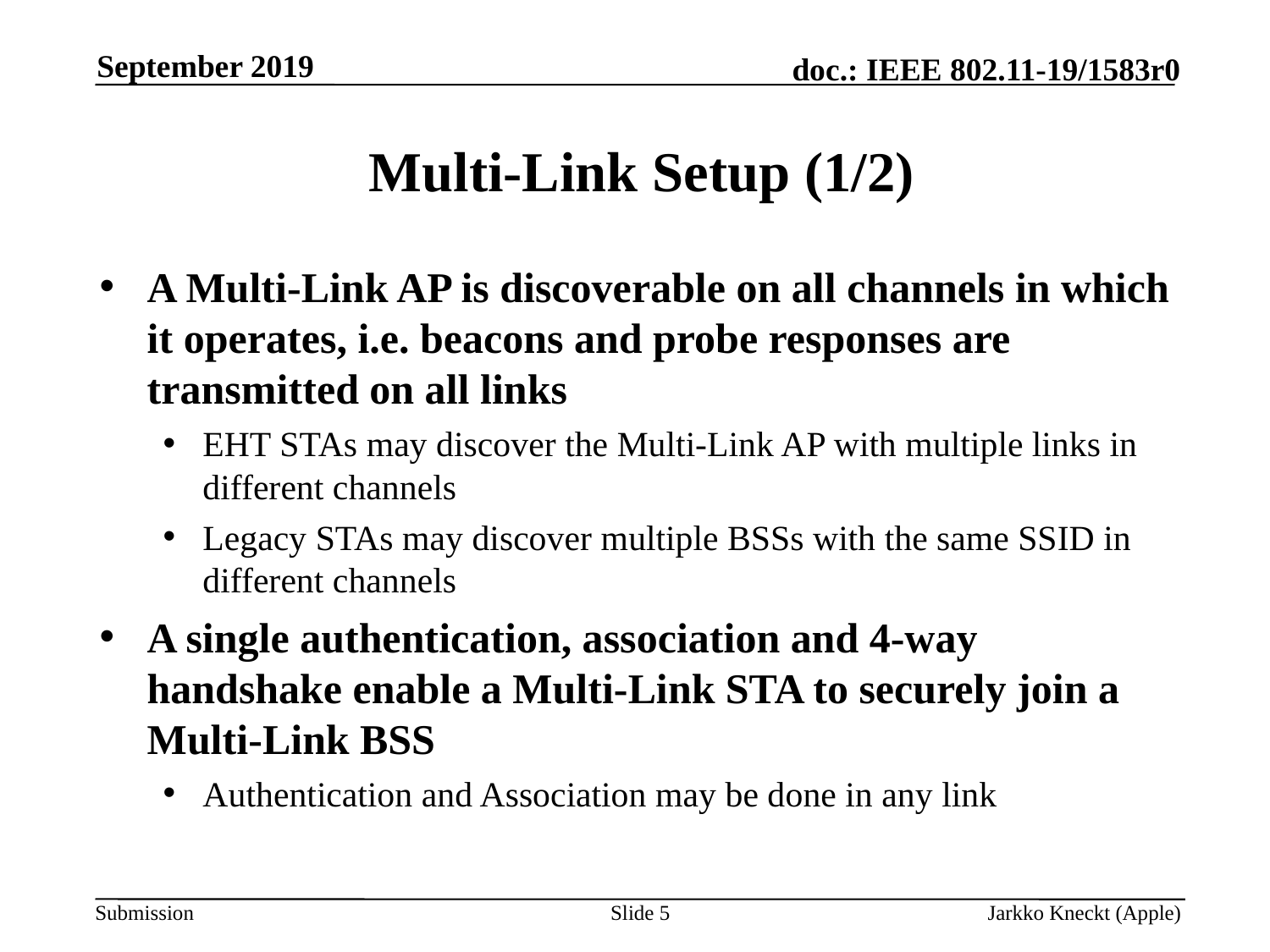

September 2019
# Multi-Link Setup (1/2)
A Multi-Link AP is discoverable on all channels in which it operates, i.e. beacons and probe responses are transmitted on all links
EHT STAs may discover the Multi-Link AP with multiple links in different channels
Legacy STAs may discover multiple BSSs with the same SSID in different channels
A single authentication, association and 4-way handshake enable a Multi-Link STA to securely join a Multi-Link BSS
Authentication and Association may be done in any link

Slide 5
Jarkko Kneckt (Apple)